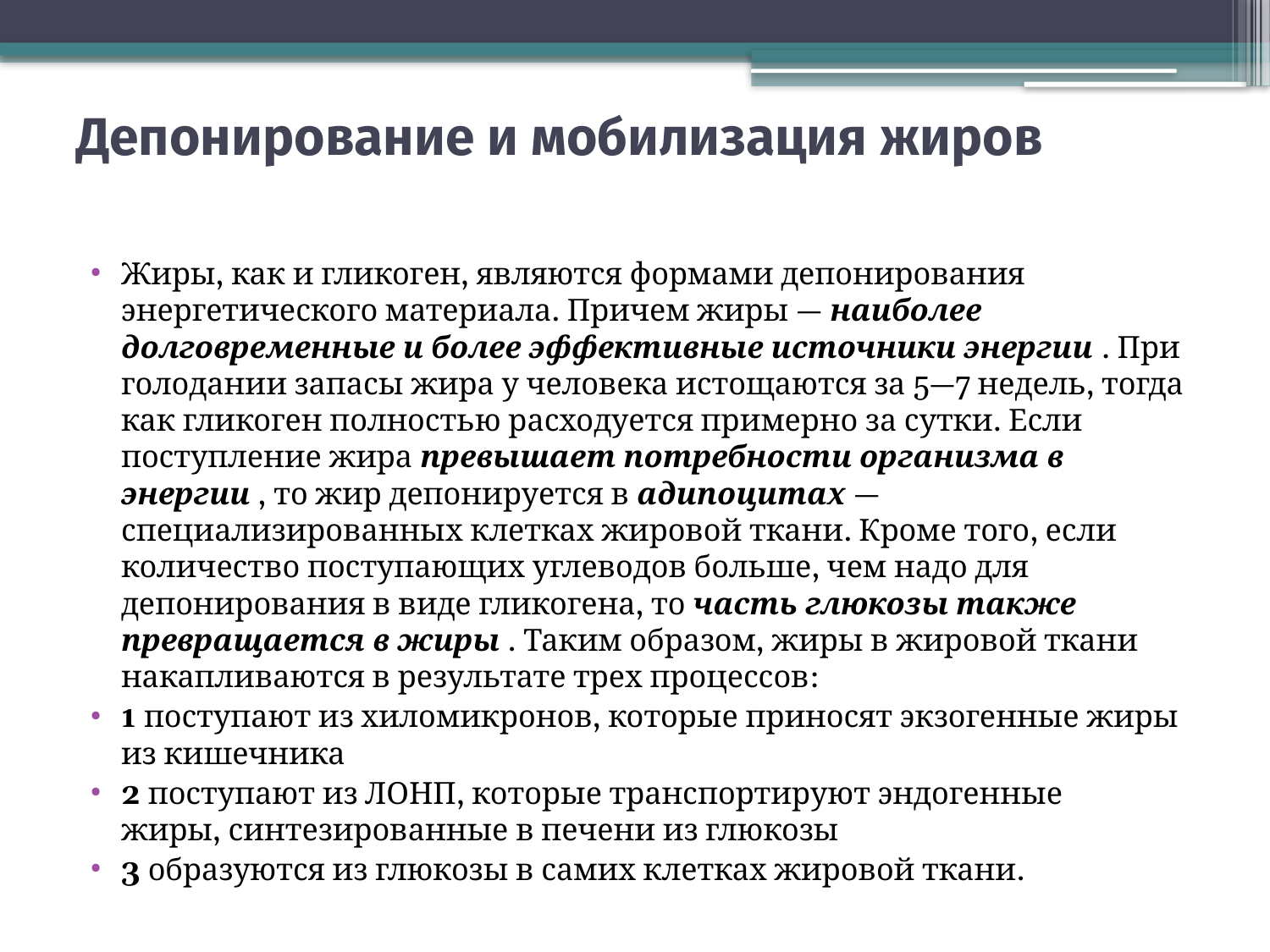

# Депонирование и мобилизация жиров
Жиры, как и гликоген, являются формами депонирования энергетического материала. Причем жиры — наиболее долговременные и более эффективные источники энергии . При голодании запасы жира у человека истощаются за 5—7 недель, тогда как гликоген полностью расходуется примерно за сутки. Если поступление жира превышает потребности организма в энергии , то жир депонируется в адипоцитах — специализированных клетках жировой ткани. Кроме того, если количество поступающих углеводов больше, чем надо для депонирования в виде гликогена, то часть глюкозы также превращается в жиры . Таким образом, жиры в жировой ткани накапливаются в результате трех процессов:
1 поступают из хиломикронов, которые приносят экзогенные жиры из кишечника
2 поступают из ЛОНП, которые транспортируют эндогенные       жиры, синтезированные в печени из глюкозы
3 образуются из глюкозы в самих клетках жировой ткани.